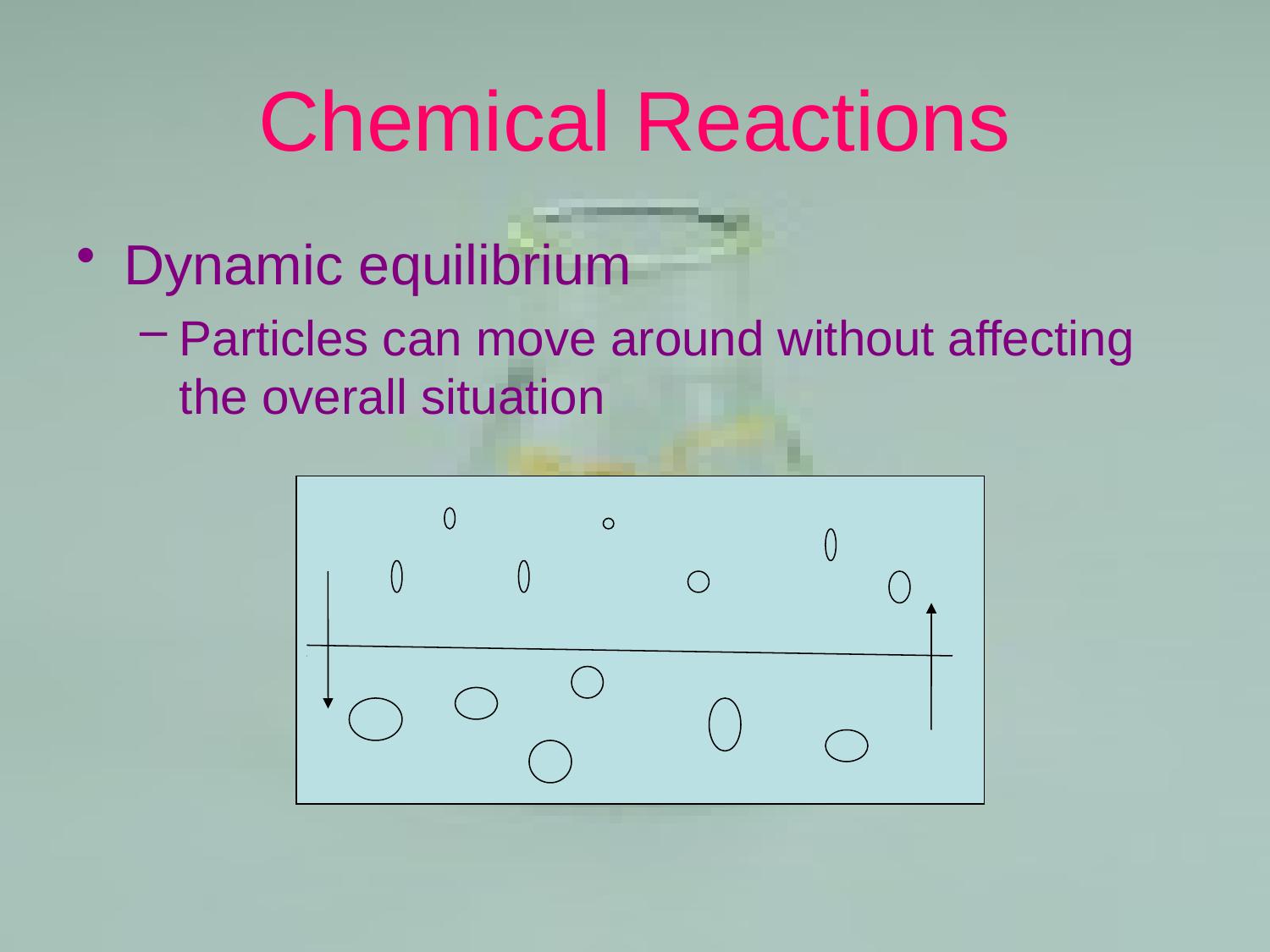

# Chemical Reactions
Dynamic equilibrium
Particles can move around without affecting the overall situation